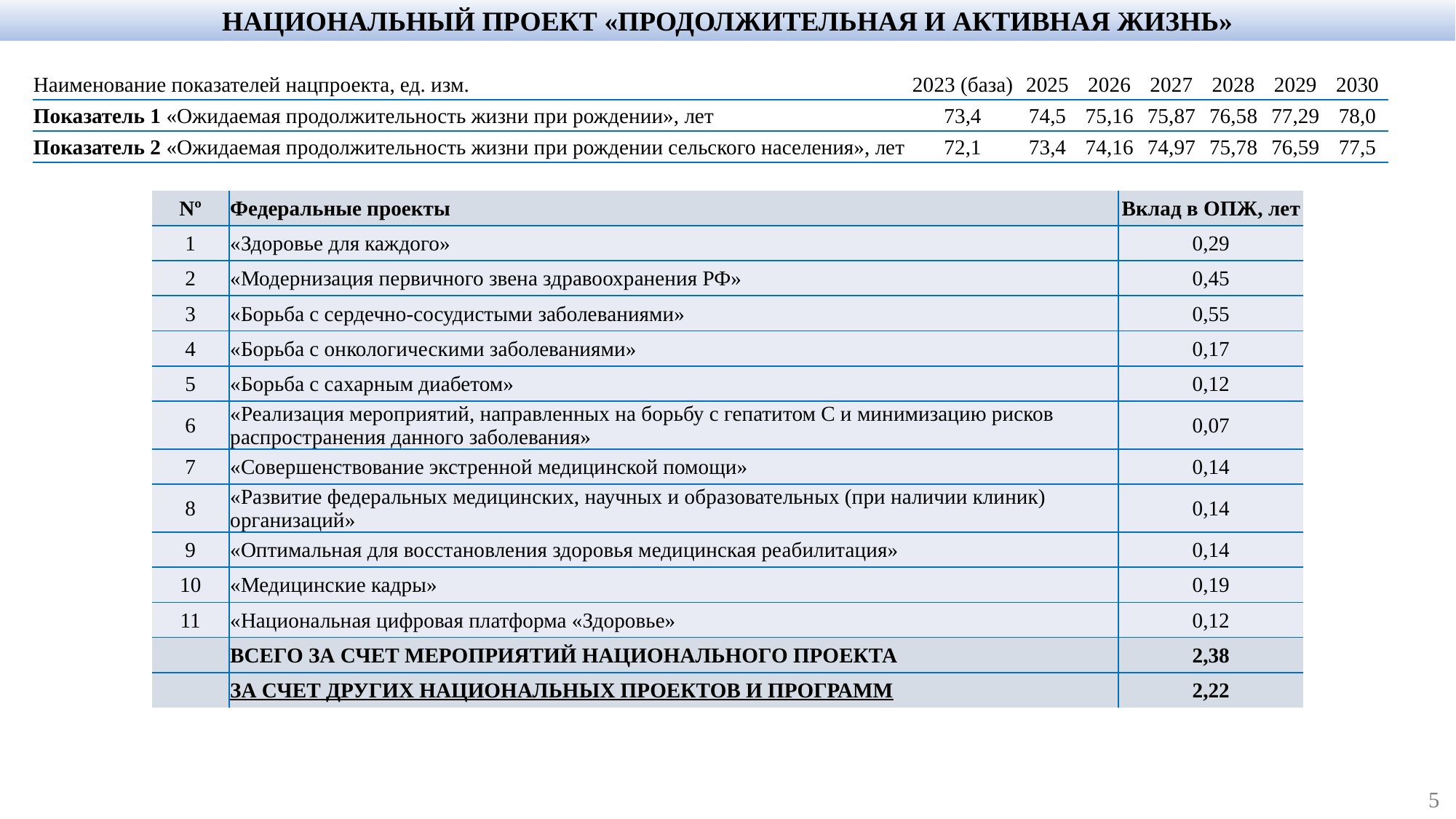

НАЦИОНАЛЬНЫЙ ПРОЕКТ «ПРОДОЛЖИТЕЛЬНАЯ И АКТИВНАЯ ЖИЗНЬ»
| Наименование показателей нацпроекта, ед. изм. | 2023 (база) | 2025 | 2026 | 2027 | 2028 | 2029 | 2030 |
| --- | --- | --- | --- | --- | --- | --- | --- |
| Показатель 1 «Ожидаемая продолжительность жизни при рождении», лет | 73,4 | 74,5 | 75,16 | 75,87 | 76,58 | 77,29 | 78,0 |
| Показатель 2 «Ожидаемая продолжительность жизни при рождении сельского населения», лет | 72,1 | 73,4 | 74,16 | 74,97 | 75,78 | 76,59 | 77,5 |
| Nº | Федеральные проекты | Вклад в ОПЖ, лет |
| --- | --- | --- |
| 1 | «Здоровье для каждого» | 0,29 |
| 2 | «Модернизация первичного звена здравоохранения РФ» | 0,45 |
| 3 | «Борьба с сердечно-сосудистыми заболеваниями» | 0,55 |
| 4 | «Борьба с онкологическими заболеваниями» | 0,17 |
| 5 | «Борьба с сахарным диабетом» | 0,12 |
| 6 | «Реализация мероприятий, направленных на борьбу с гепатитом С и минимизацию рисков распространения данного заболевания» | 0,07 |
| 7 | «Совершенствование экстренной медицинской помощи» | 0,14 |
| 8 | «Развитие федеральных медицинских, научных и образовательных (при наличии клиник) организаций» | 0,14 |
| 9 | «Оптимальная для восстановления здоровья медицинская реабилитация» | 0,14 |
| 10 | «Медицинские кадры» | 0,19 |
| 11 | «Национальная цифровая платформа «Здоровье» | 0,12 |
|  | ВСЕГО ЗА СЧЕТ МЕРОПРИЯТИЙ НАЦИОНАЛЬНОГО ПРОЕКТА | 2,38 |
|  | ЗА СЧЕТ ДРУГИХ НАЦИОНАЛЬНЫХ ПРОЕКТОВ И ПРОГРАММ | 2,22 |
5